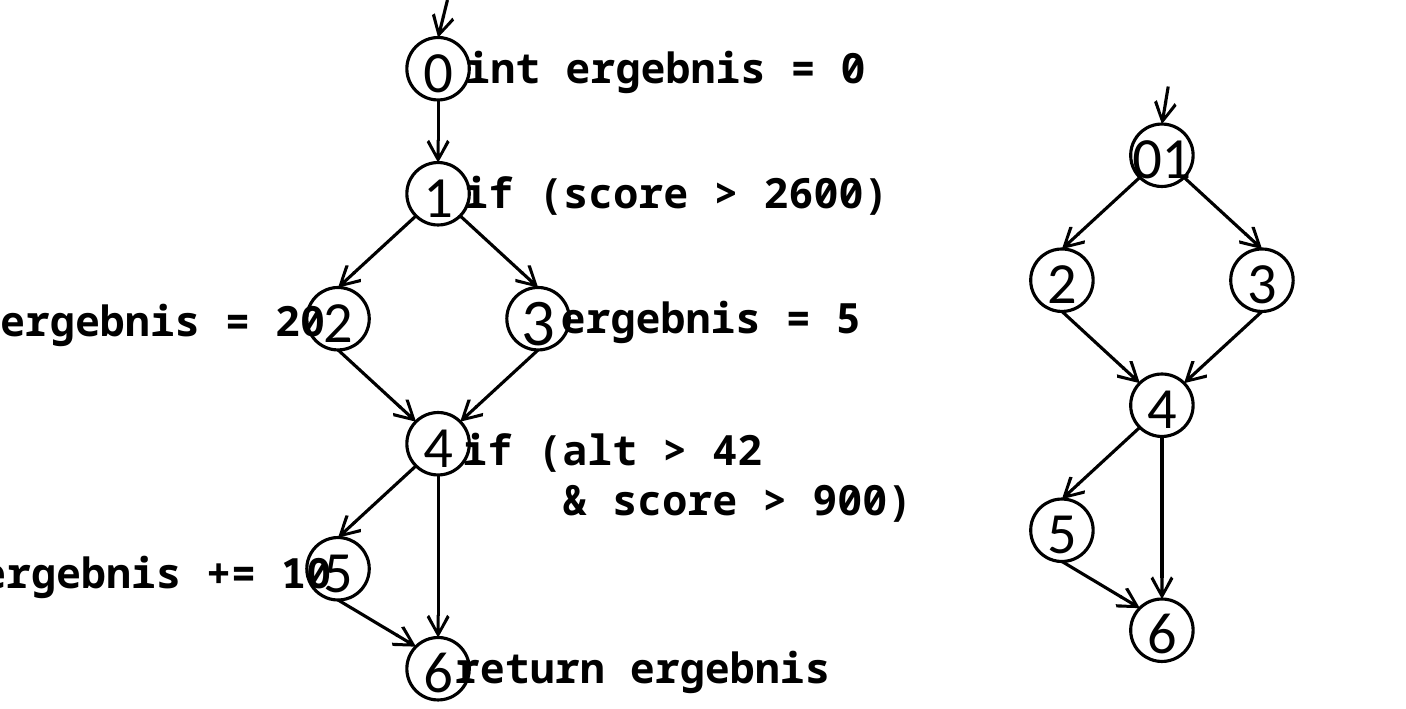

int ergebnis = 0
0
01
if (score > 2600)
1
2
3
ergebnis = 5
 ergebnis = 20
2
3
4
4
if (alt > 42
    & score > 900)
5
5
ergebnis += 10
6
return ergebnis
6